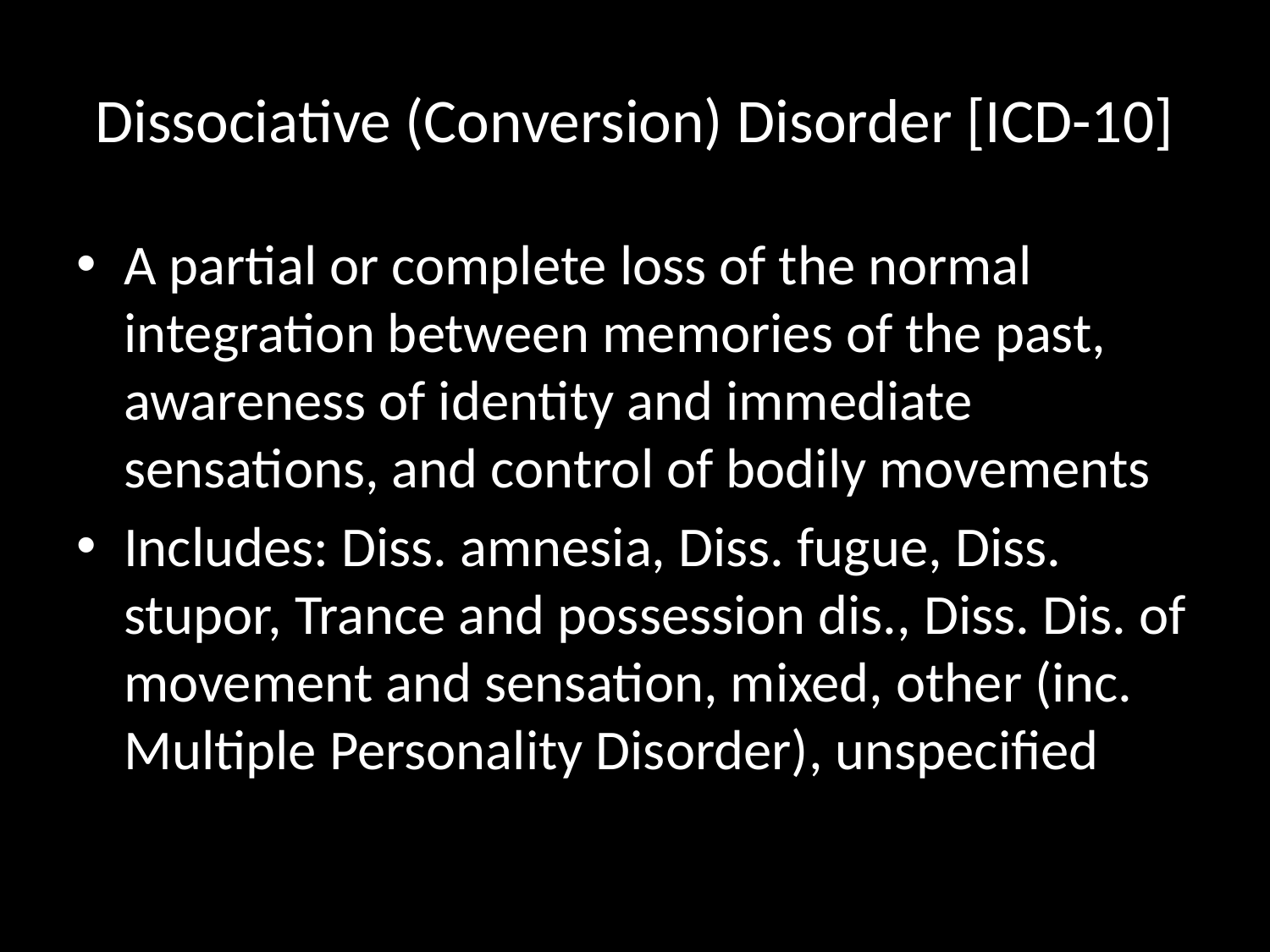

# Dissociative (Conversion) Disorder [ICD-10]
A partial or complete loss of the normal integration between memories of the past, awareness of identity and immediate sensations, and control of bodily movements
Includes: Diss. amnesia, Diss. fugue, Diss. stupor, Trance and possession dis., Diss. Dis. of movement and sensation, mixed, other (inc. Multiple Personality Disorder), unspecified